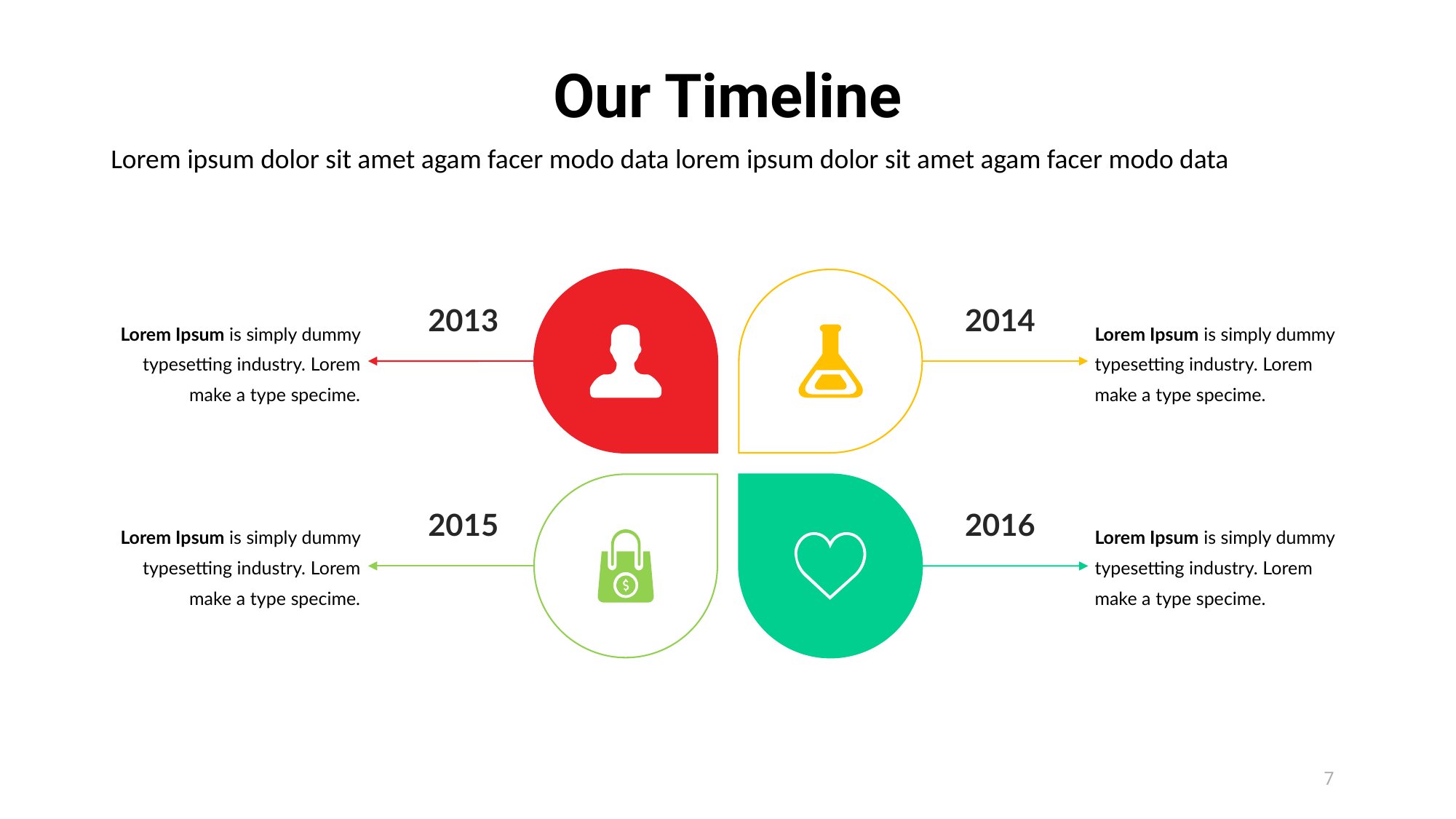

Our Timeline
Lorem ipsum dolor sit amet agam facer modo data lorem ipsum dolor sit amet agam facer modo data

2013
2014
Lorem Ipsum is simply dummy typesetting industry. Lorem make a type specime.
Lorem Ipsum is simply dummy typesetting industry. Lorem make a type specime.

2015
2016
Lorem Ipsum is simply dummy typesetting industry. Lorem make a type specime.
Lorem Ipsum is simply dummy typesetting industry. Lorem make a type specime.

7